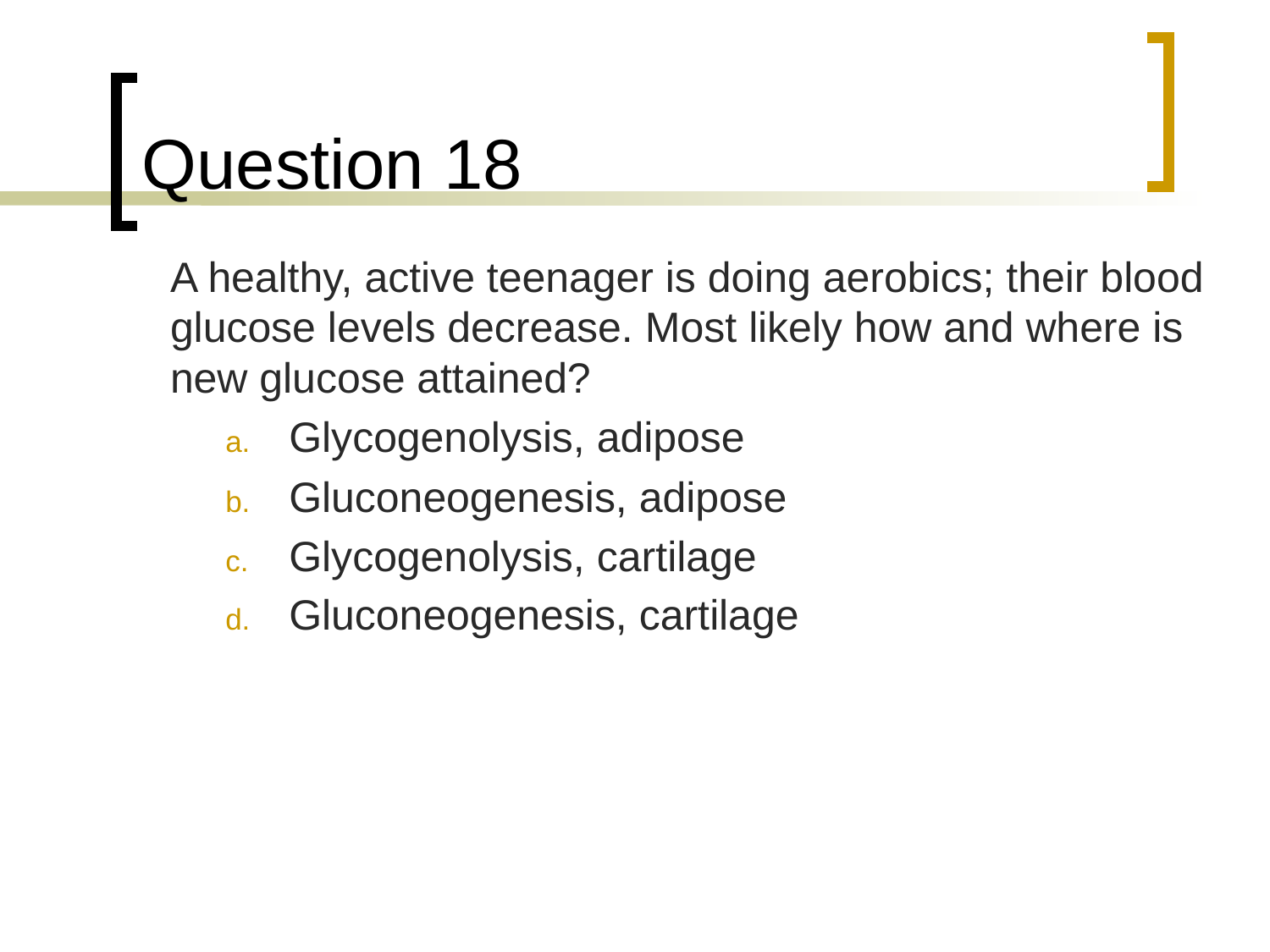

# Question 18
	A healthy, active teenager is doing aerobics; their blood glucose levels decrease. Most likely how and where is new glucose attained?
Glycogenolysis, adipose
Gluconeogenesis, adipose
Glycogenolysis, cartilage
Gluconeogenesis, cartilage